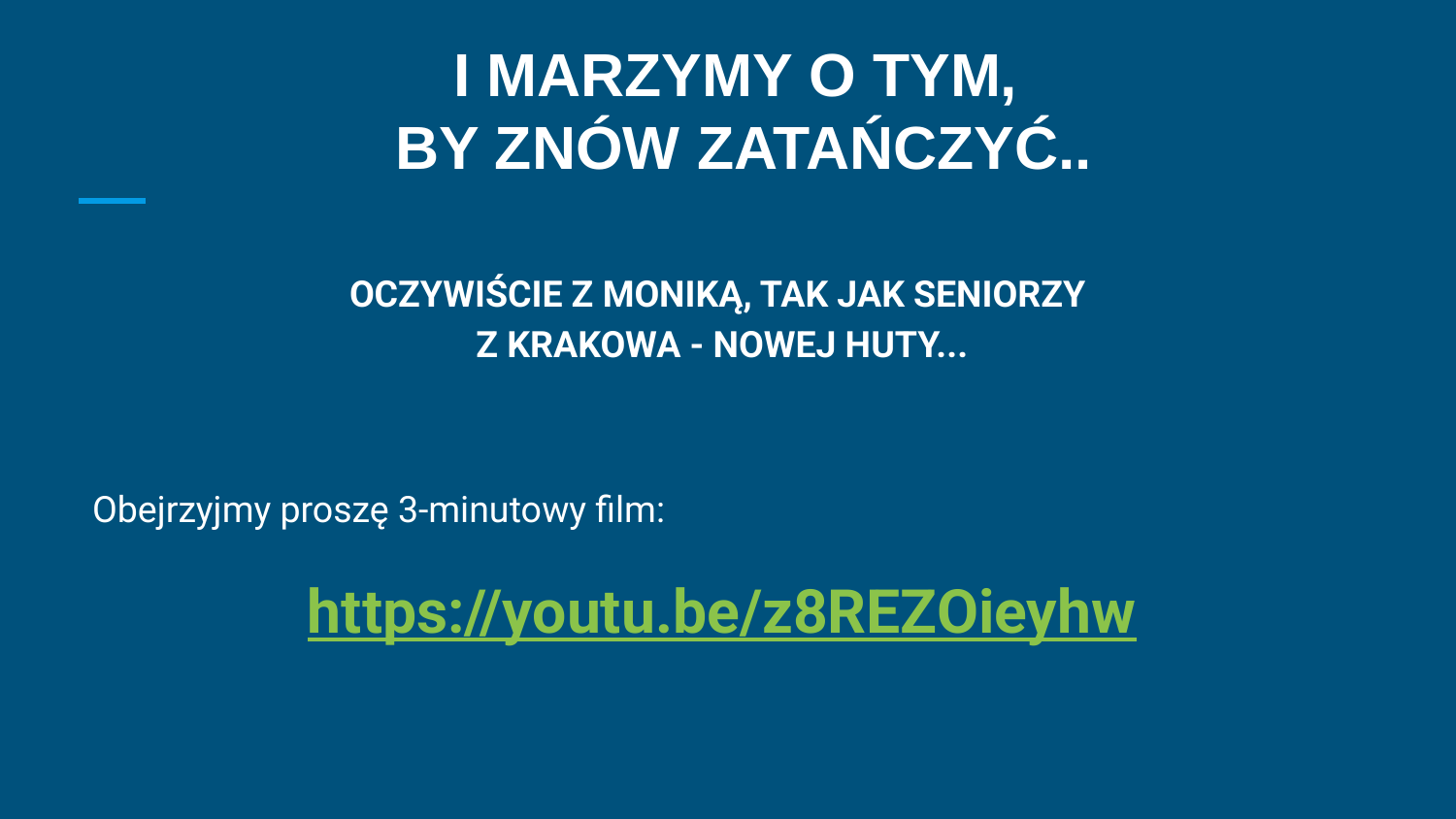

# I MARZYMY O TYM, BY ZNÓW ZATAŃCZYĆ..

OCZYWIŚCIE Z MONIKĄ, TAK JAK SENIORZY
Z KRAKOWA - NOWEJ HUTY...

Obejrzyjmy proszę 3-minutowy film:
https://youtu.be/z8REZOieyhw

luty 2019